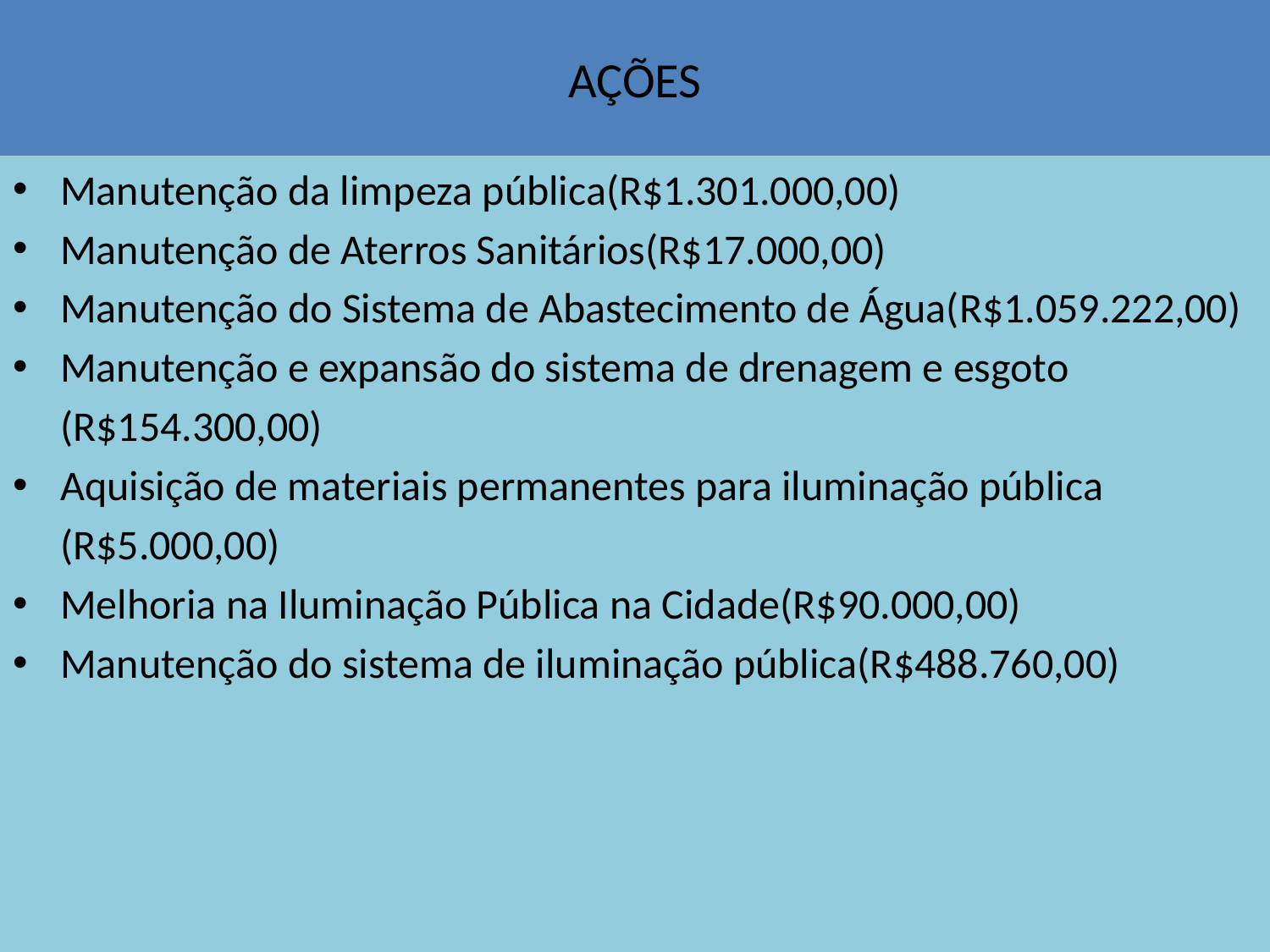

# AÇÕES
Manutenção da limpeza pública(R$1.301.000,00)
Manutenção de Aterros Sanitários(R$17.000,00)
Manutenção do Sistema de Abastecimento de Água(R$1.059.222,00)
Manutenção e expansão do sistema de drenagem e esgoto
     (R$154.300,00)
Aquisição de materiais permanentes para iluminação pública
     (R$5.000,00)
Melhoria na Iluminação Pública na Cidade(R$90.000,00)
Manutenção do sistema de iluminação pública(R$488.760,00)